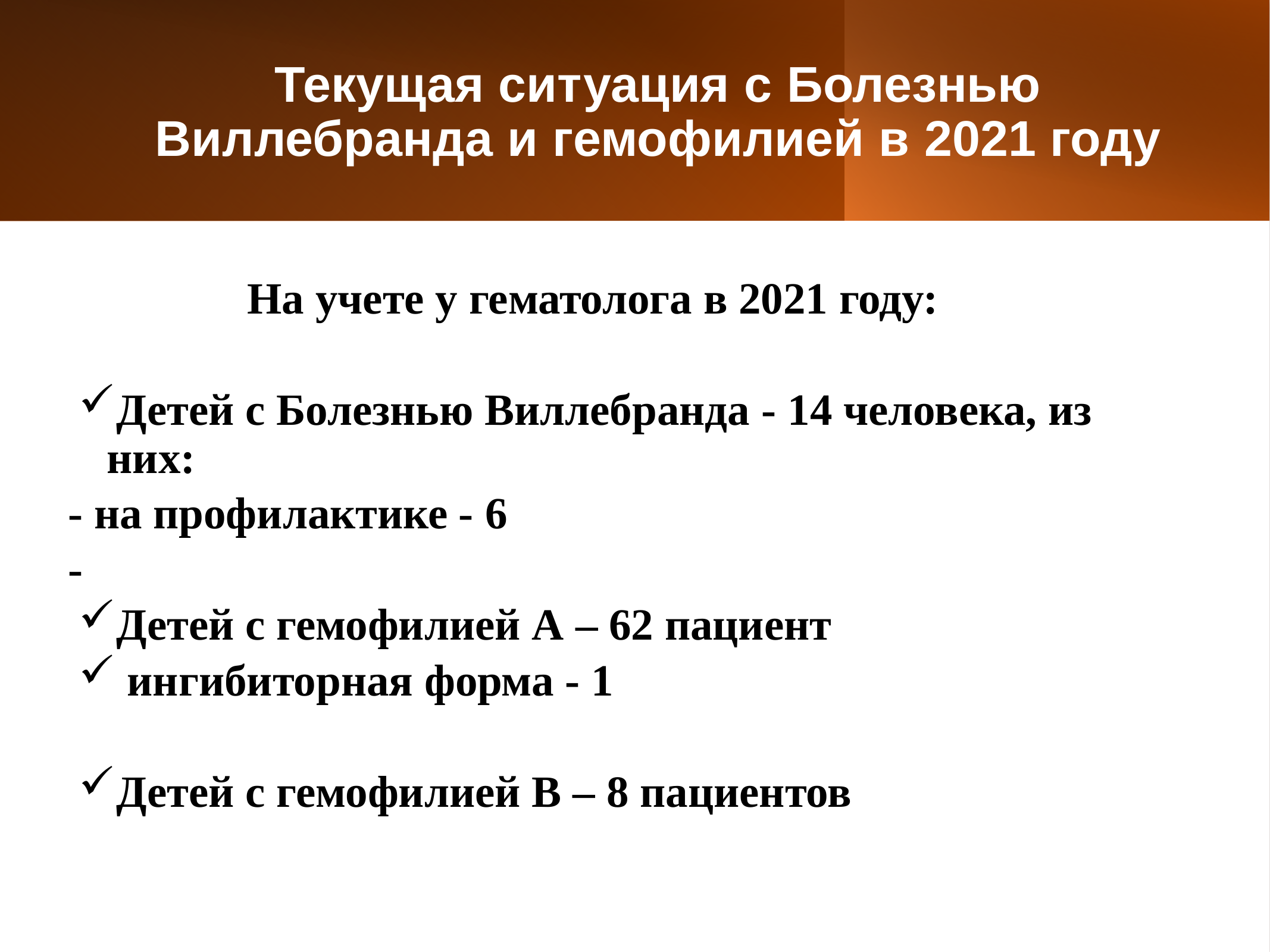

Текущая ситуация с Болезнью Виллебранда и гемофилией в 2021 году
На учете у гематолога в 2021 году:

Детей с Болезнью Виллебранда - 14 человека, из них:
- на профилактике - 6
-
Детей с гемофилией А – 62 пациент
 ингибиторная форма - 1

Детей с гемофилией В – 8 пациентов